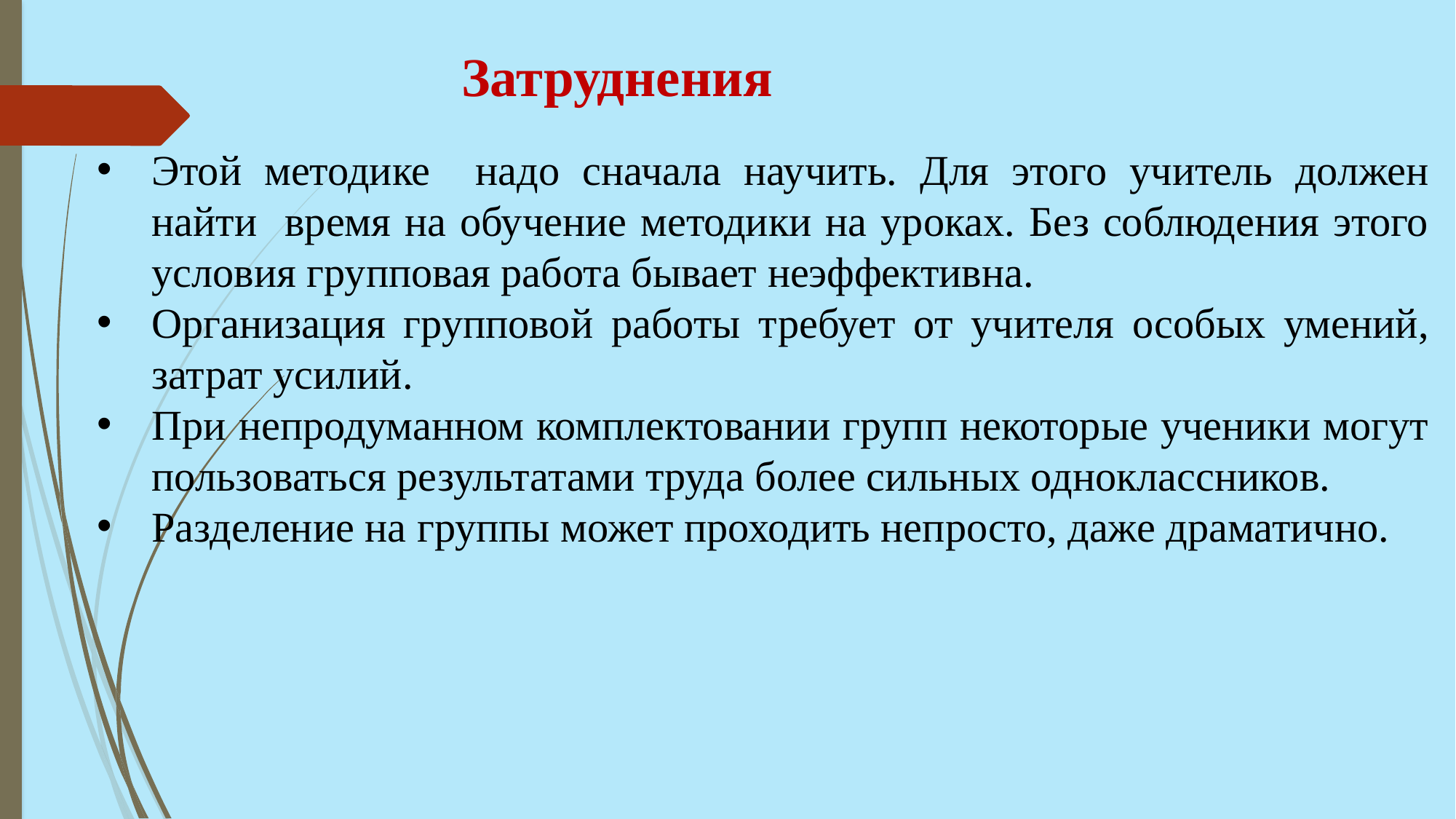

# Затруднения
Этой методике  надо сначала научить. Для этого учитель должен найти  время на обучение методики на уроках. Без соблюдения этого условия групповая работа бывает неэффективна.
Организация групповой работы требует от учителя особых умений, затрат усилий.
При непродуманном комплектовании групп некоторые ученики могут пользоваться результатами труда более сильных одноклассников.
Разделение на группы может проходить непросто, даже драматично.